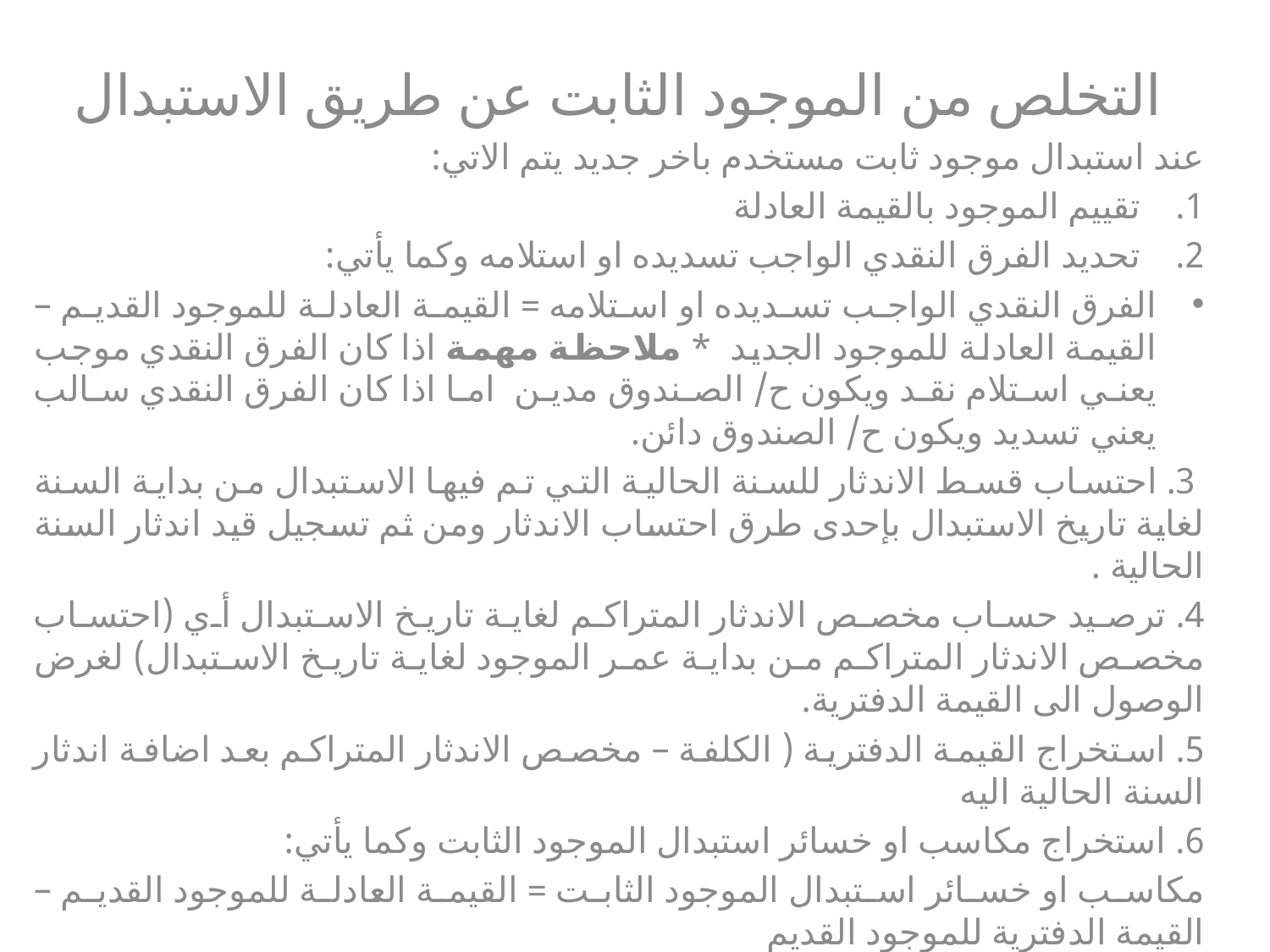

التخلص من الموجود الثابت عن طريق الاستبدال
عند استبدال موجود ثابت مستخدم باخر جديد يتم الاتي:
تقييم الموجود بالقيمة العادلة
تحديد الفرق النقدي الواجب تسديده او استلامه وكما يأتي:
الفرق النقدي الواجب تسديده او استلامه = القيمة العادلة للموجود القديم – القيمة العادلة للموجود الجديد  * ملاحظة مهمة اذا كان الفرق النقدي موجب يعني استلام نقد ويكون ح/ الصندوق مدين  اما اذا كان الفرق النقدي سالب يعني تسديد ويكون ح/ الصندوق دائن.
 3. احتساب قسط الاندثار للسنة الحالية التي تم فيها الاستبدال من بداية السنة لغاية تاريخ الاستبدال بإحدى طرق احتساب الاندثار ومن ثم تسجيل قيد اندثار السنة الحالية .
4. ترصيد حساب مخصص الاندثار المتراكم لغاية تاريخ الاستبدال أي (احتساب مخصص الاندثار المتراكم من بداية عمر الموجود لغاية تاريخ الاستبدال) لغرض الوصول الى القيمة الدفترية.
5. استخراج القيمة الدفترية ( الكلفة – مخصص الاندثار المتراكم بعد اضافة اندثار السنة الحالية اليه
6. استخراج مكاسب او خسائر استبدال الموجود الثابت وكما يأتي:
مكاسب او خسائر استبدال الموجود الثابت = القيمة العادلة للموجود القديم – القيمة الدفترية للموجود القديم